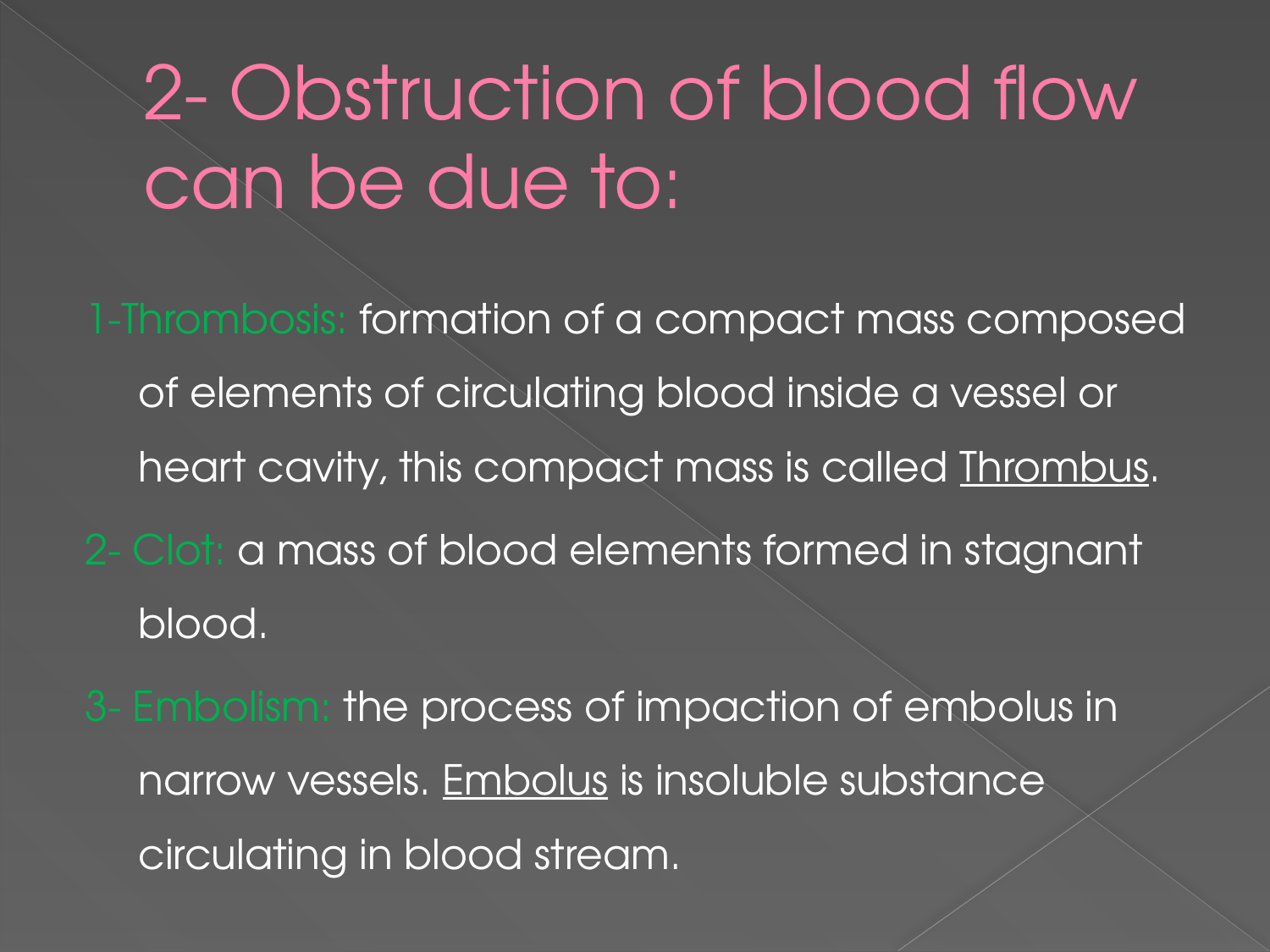

# 2- Obstruction of blood flow can be due to:
1-Thrombosis: formation of a compact mass composed of elements of circulating blood inside a vessel or heart cavity, this compact mass is called Thrombus.
2- Clot: a mass of blood elements formed in stagnant blood.
3- Embolism: the process of impaction of embolus in narrow vessels. Embolus is insoluble substance circulating in blood stream.